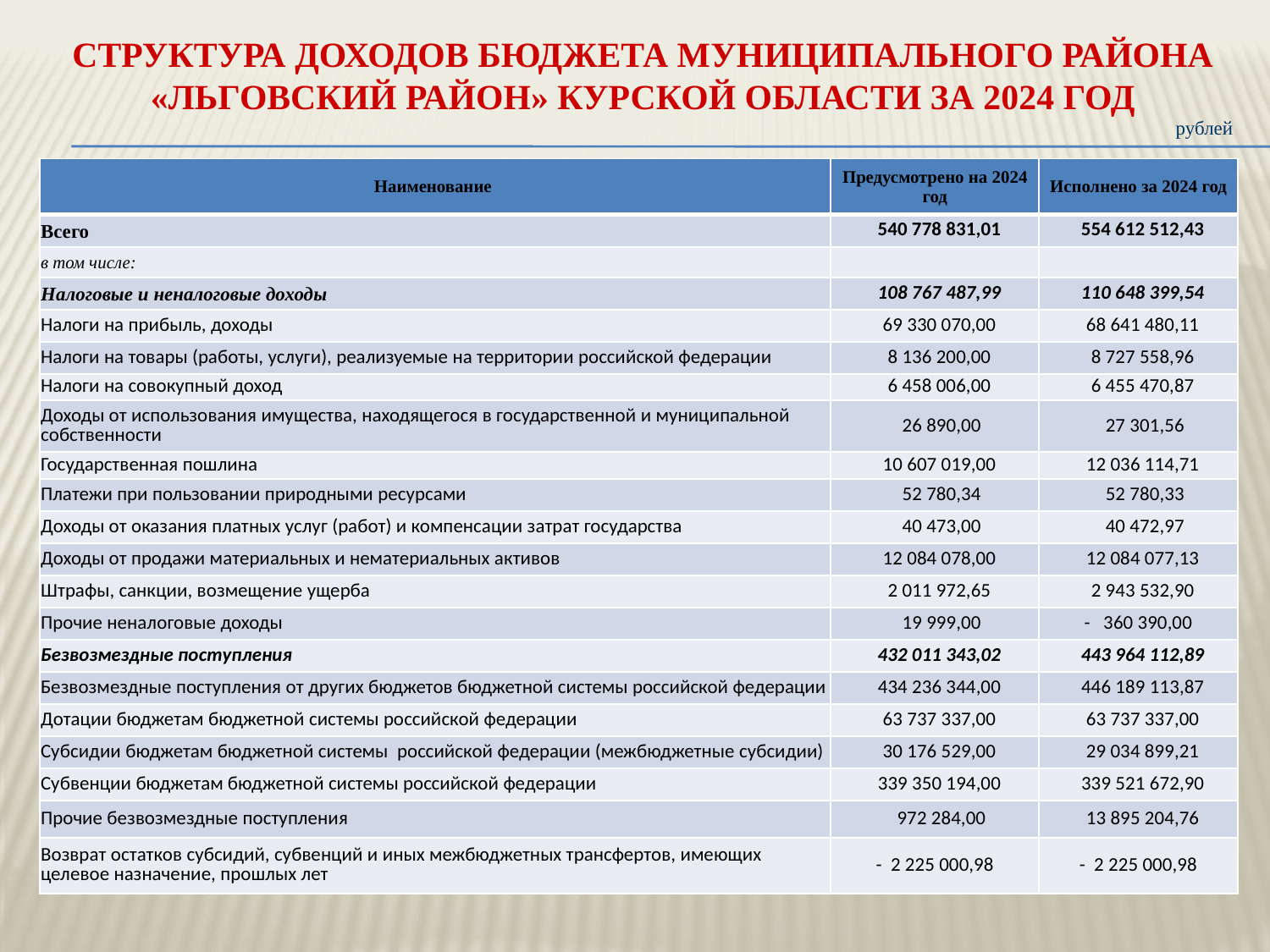

# Структура доходов бюджета МУНИЦИПАЛЬНОГО РАЙОНА «ЛЬГОВСКИЙ РАЙОН» Курской области за 2024 год
рублей
| Наименование | Предусмотрено на 2024 год | Исполнено за 2024 год |
| --- | --- | --- |
| Всего | 540 778 831,01 | 554 612 512,43 |
| в том числе: |  |  |
| Налоговые и неналоговые доходы | 108 767 487,99 | 110 648 399,54 |
| Налоги на прибыль, доходы | 69 330 070,00 | 68 641 480,11 |
| Налоги на товары (работы, услуги), реализуемые на территории российской федерации | 8 136 200,00 | 8 727 558,96 |
| Налоги на совокупный доход | 6 458 006,00 | 6 455 470,87 |
| Доходы от использования имущества, находящегося в государственной и муниципальной собственности | 26 890,00 | 27 301,56 |
| Государственная пошлина | 10 607 019,00 | 12 036 114,71 |
| Платежи при пользовании природными ресурсами | 52 780,34 | 52 780,33 |
| Доходы от оказания платных услуг (работ) и компенсации затрат государства | 40 473,00 | 40 472,97 |
| Доходы от продажи материальных и нематериальных активов | 12 084 078,00 | 12 084 077,13 |
| Штрафы, санкции, возмещение ущерба | 2 011 972,65 | 2 943 532,90 |
| Прочие неналоговые доходы | 19 999,00 | -   360 390,00 |
| Безвозмездные поступления | 432 011 343,02 | 443 964 112,89 |
| Безвозмездные поступления от других бюджетов бюджетной системы российской федерации | 434 236 344,00 | 446 189 113,87 |
| Дотации бюджетам бюджетной системы российской федерации | 63 737 337,00 | 63 737 337,00 |
| Субсидии бюджетам бюджетной системы российской федерации (межбюджетные субсидии) | 30 176 529,00 | 29 034 899,21 |
| Субвенции бюджетам бюджетной системы российской федерации | 339 350 194,00 | 339 521 672,90 |
| Прочие безвозмездные поступления | 972 284,00 | 13 895 204,76 |
| Возврат остатков субсидий, субвенций и иных межбюджетных трансфертов, имеющих целевое назначение, прошлых лет | -  2 225 000,98 | -  2 225 000,98 |